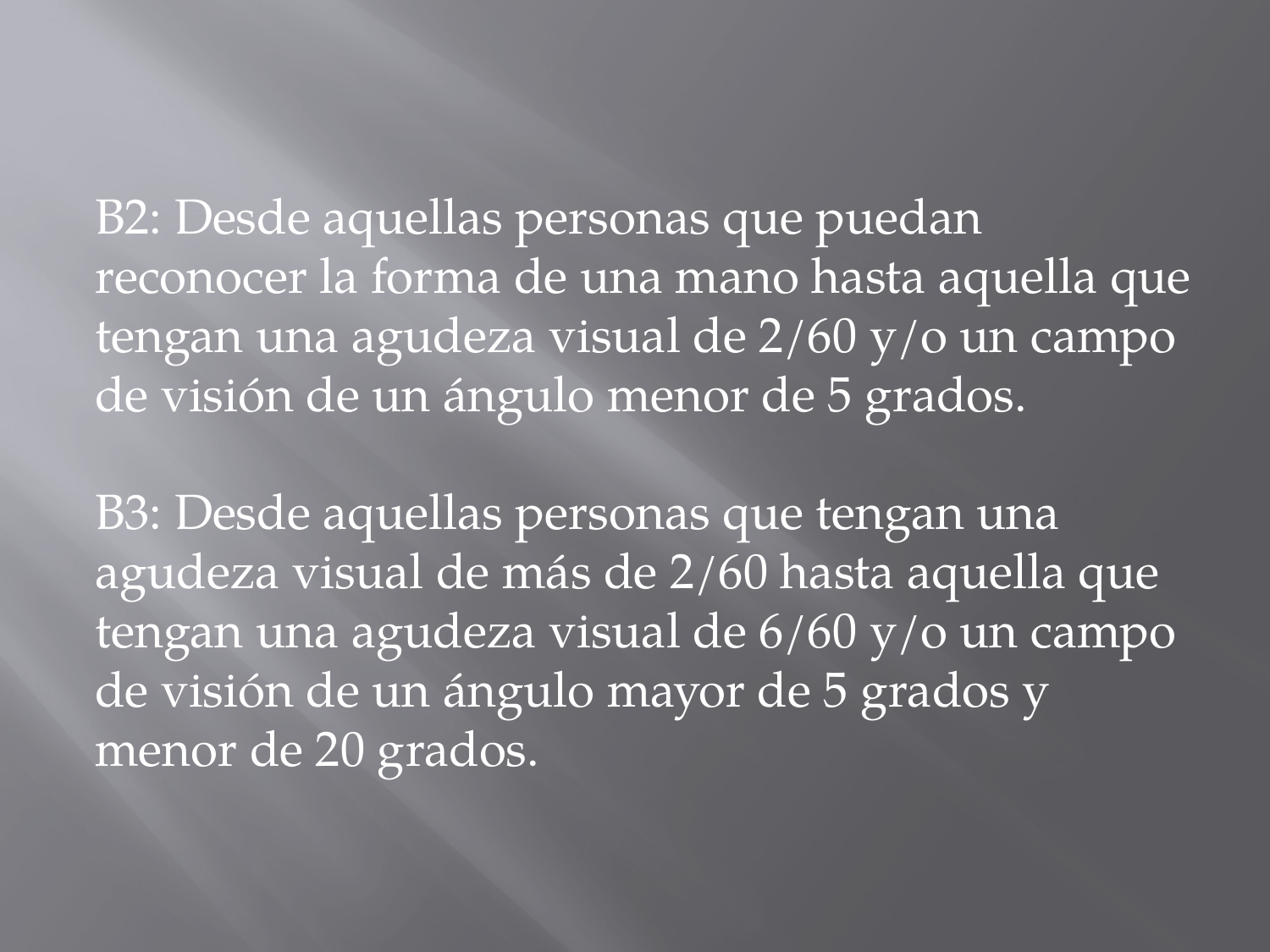

B2: Desde aquellas personas que puedan reconocer la forma de una mano hasta aquella que tengan una agudeza visual de 2/60 y/o un campo de visión de un ángulo menor de 5 grados.
B3: Desde aquellas personas que tengan una agudeza visual de más de 2/60 hasta aquella que tengan una agudeza visual de 6/60 y/o un campo de visión de un ángulo mayor de 5 grados y menor de 20 grados.